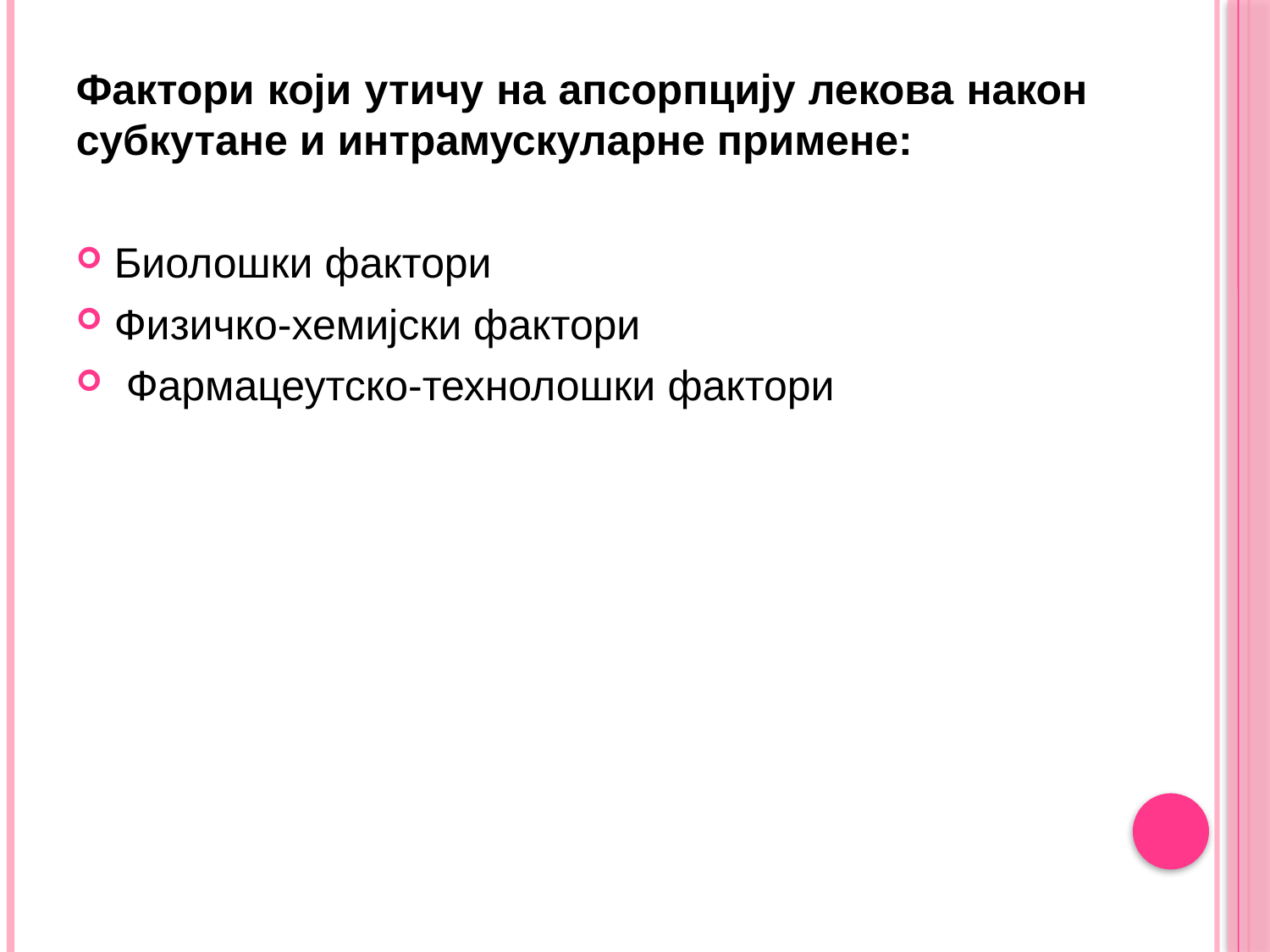

Фактори који утичу на апсорпцију лекова након субкутане и интрамускуларне примене:

Биолошки фактори
Физичко-хемијски фактори
 Фармацеутско-технолошки фактори